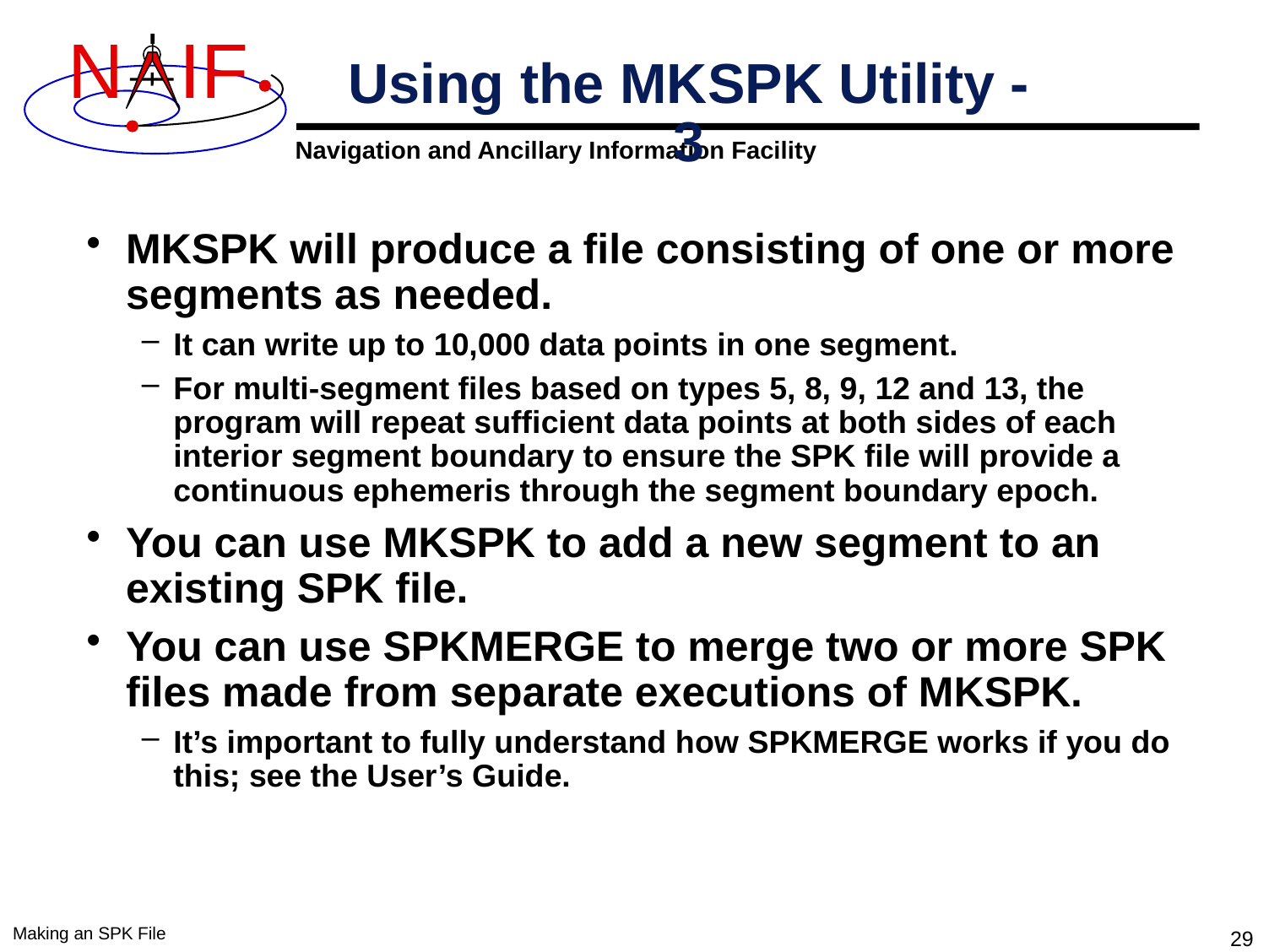

# Using the MKSPK Utility - 3
MKSPK will produce a file consisting of one or more segments as needed.
It can write up to 10,000 data points in one segment.
For multi-segment files based on types 5, 8, 9, 12 and 13, the program will repeat sufficient data points at both sides of each interior segment boundary to ensure the SPK file will provide a continuous ephemeris through the segment boundary epoch.
You can use MKSPK to add a new segment to an existing SPK file.
You can use SPKMERGE to merge two or more SPK files made from separate executions of MKSPK.
It’s important to fully understand how SPKMERGE works if you do this; see the User’s Guide.
Making an SPK File
29